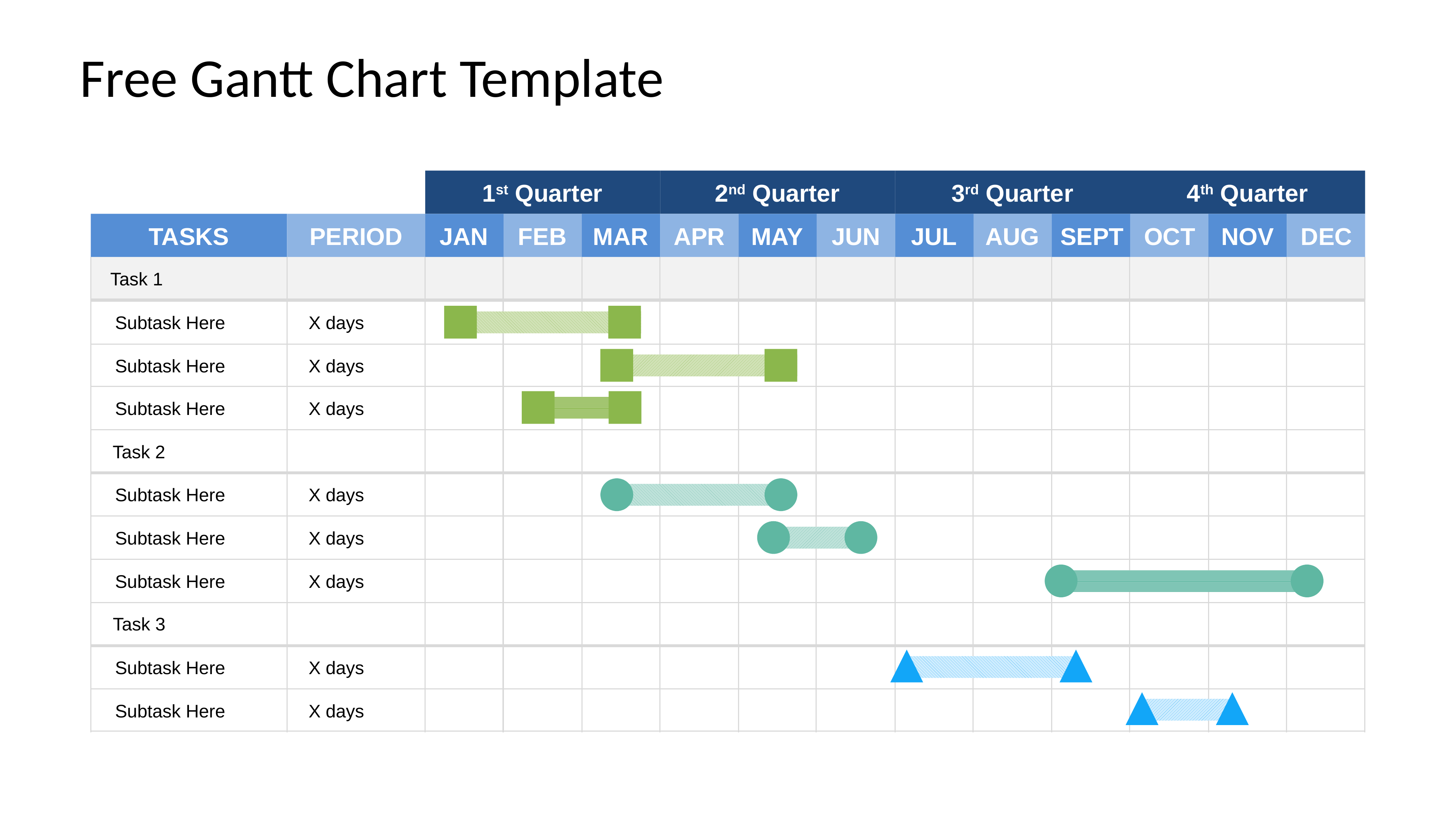

# Free Gantt Chart Template

1st Quarter
2nd Quarter
3rd Quarter
4th Quarter

TASKS
PERIOD
JAN
FEB
MAR
APR
MAY
JUN
JUL
AUG
SEPT
OCT
NOV
DEC

Task 1

Subtask Here
X days

Subtask Here
X days

Subtask Here
X days

Task 2

Subtask Here
X days

Subtask Here
X days

Subtask Here
X days

Task 3

Subtask Here
X days

Subtask Here
X days